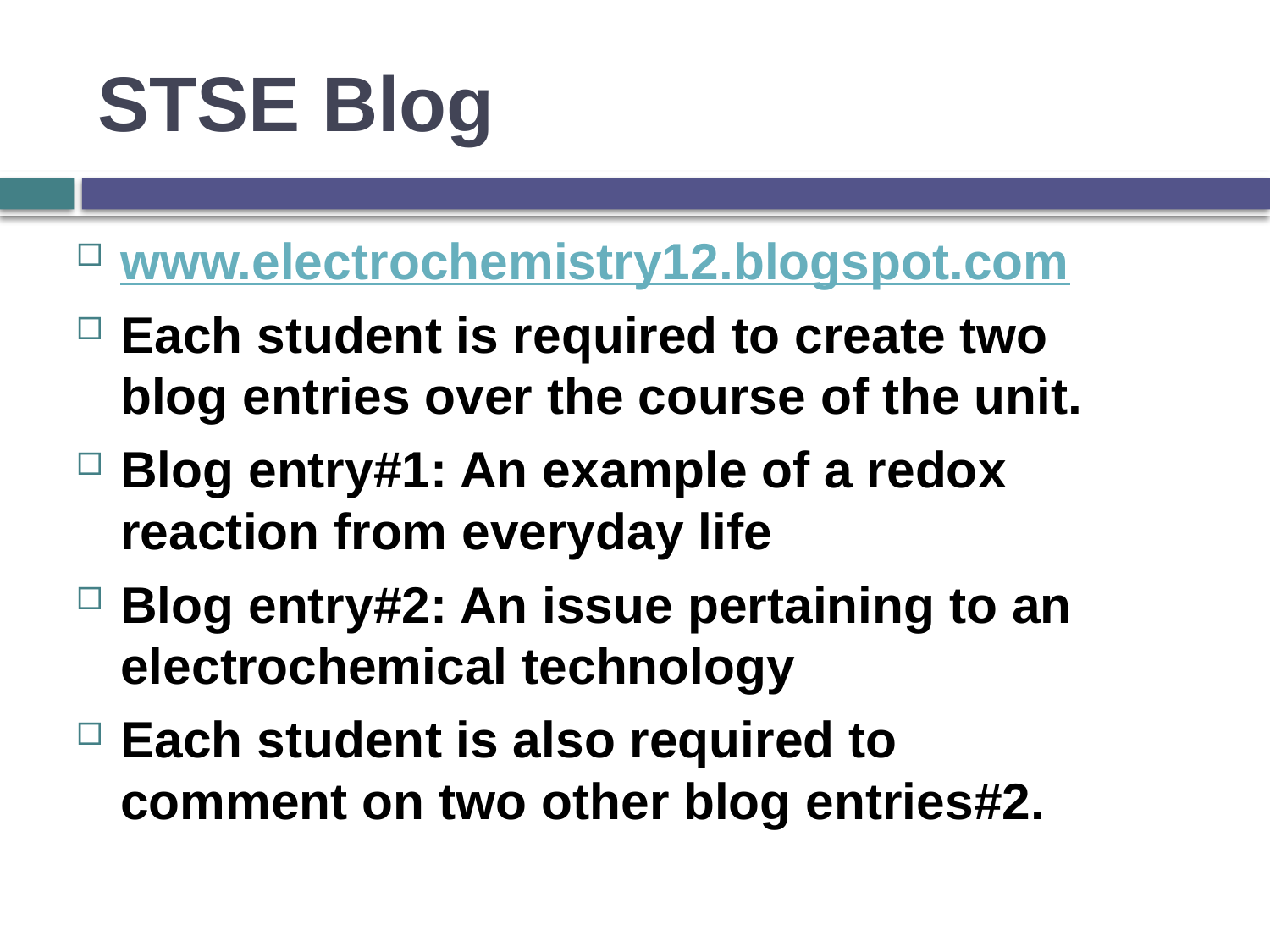

# STSE Blog
www.electrochemistry12.blogspot.com
Each student is required to create two blog entries over the course of the unit.
Blog entry#1: An example of a redox reaction from everyday life
Blog entry#2: An issue pertaining to an electrochemical technology
Each student is also required to comment on two other blog entries#2.